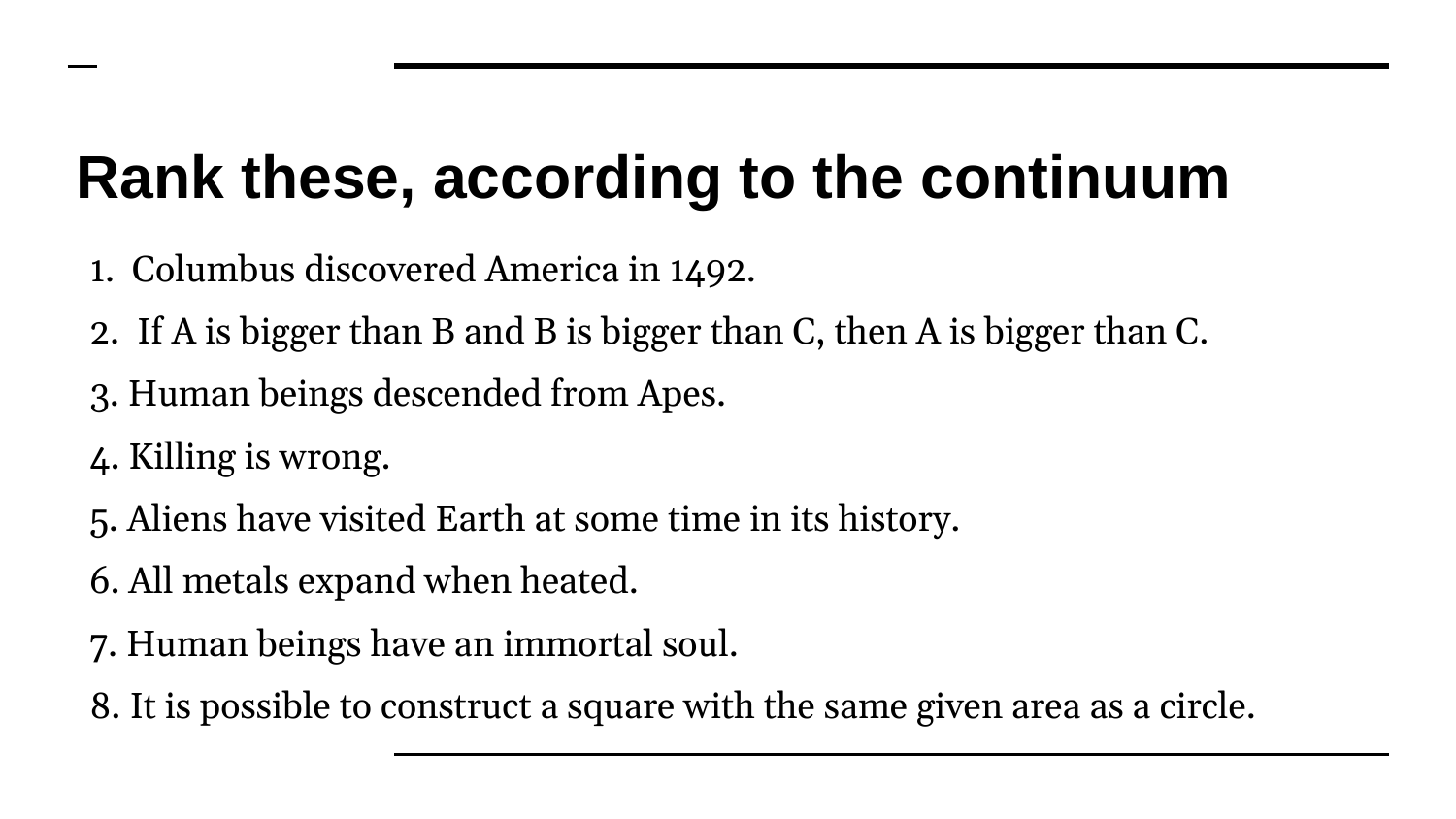

# Rank these, according to the continuum
1.  Columbus discovered America in 1492.
2.  If A is bigger than B and B is bigger than C, then A is bigger than C.
3. Human beings descended from Apes.
4. Killing is wrong.
5. Aliens have visited Earth at some time in its history.
6. All metals expand when heated.
7. Human beings have an immortal soul.
8. It is possible to construct a square with the same given area as a circle.